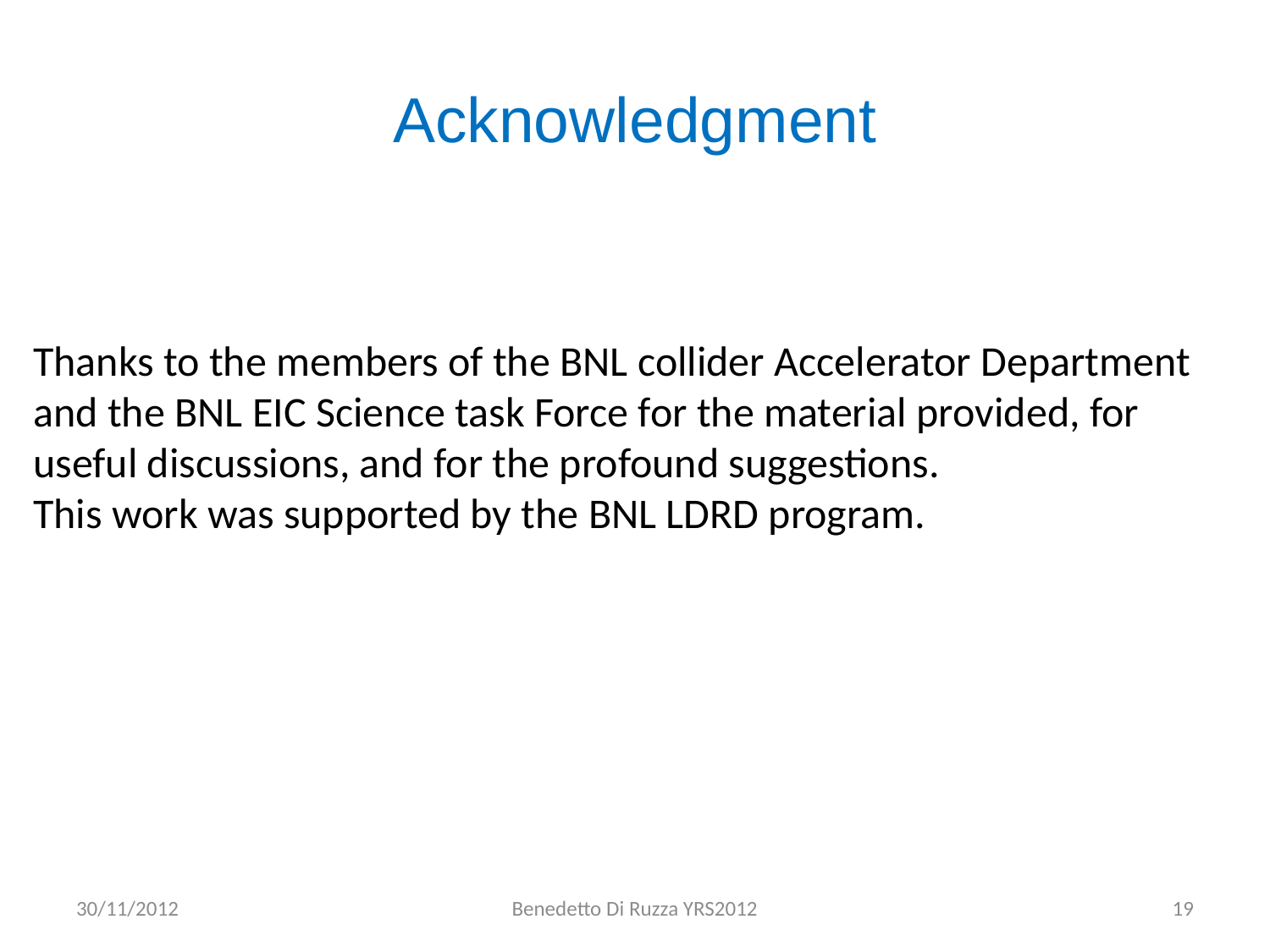

# Acknowledgment
Thanks to the members of the BNL collider Accelerator Department and the BNL EIC Science task Force for the material provided, for useful discussions, and for the profound suggestions.
This work was supported by the BNL LDRD program.
30/11/2012
Benedetto Di Ruzza YRS2012
19